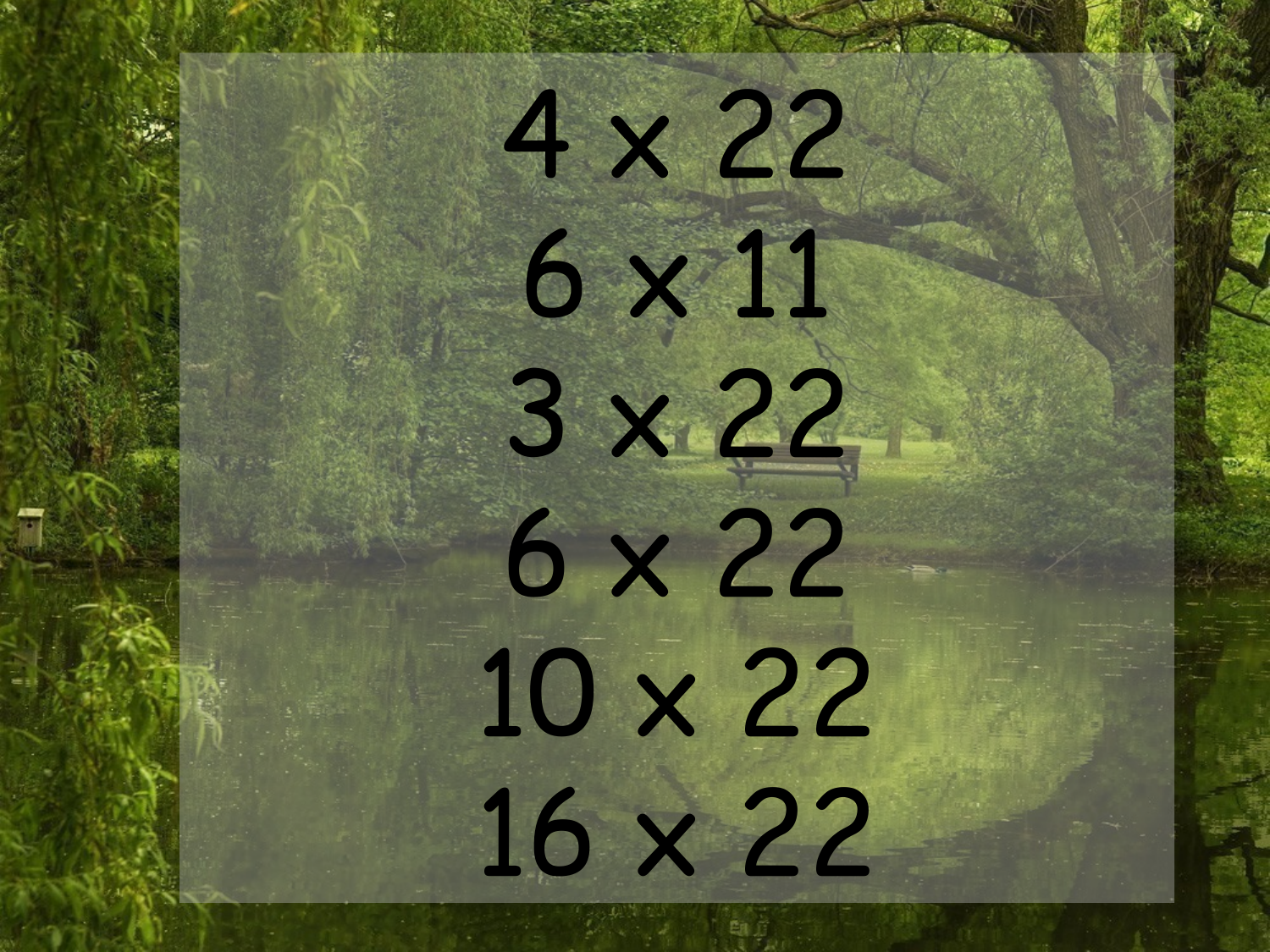

4 x 22
6 x 11
3 x 22
6 x 22
10 x 22
16 x 22